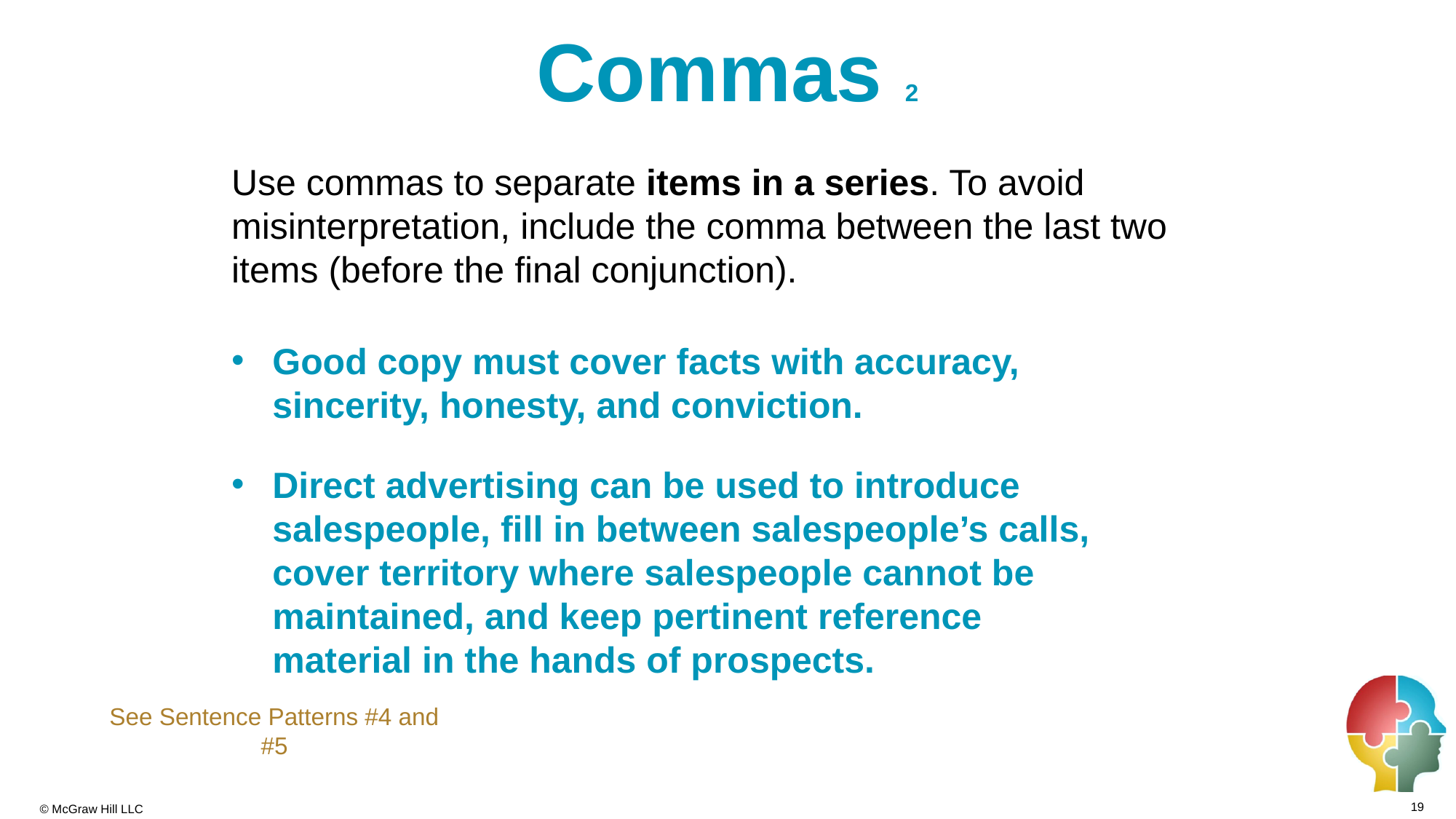

# Commas 2
Use commas to separate items in a series. To avoid misinterpretation, include the comma between the last two items (before the final conjunction).
Good copy must cover facts with accuracy, sincerity, honesty, and conviction.
Direct advertising can be used to introduce salespeople, fill in between salespeople’s calls, cover territory where salespeople cannot be maintained, and keep pertinent reference material in the hands of prospects.
See Sentence Patterns #4 and #5
19